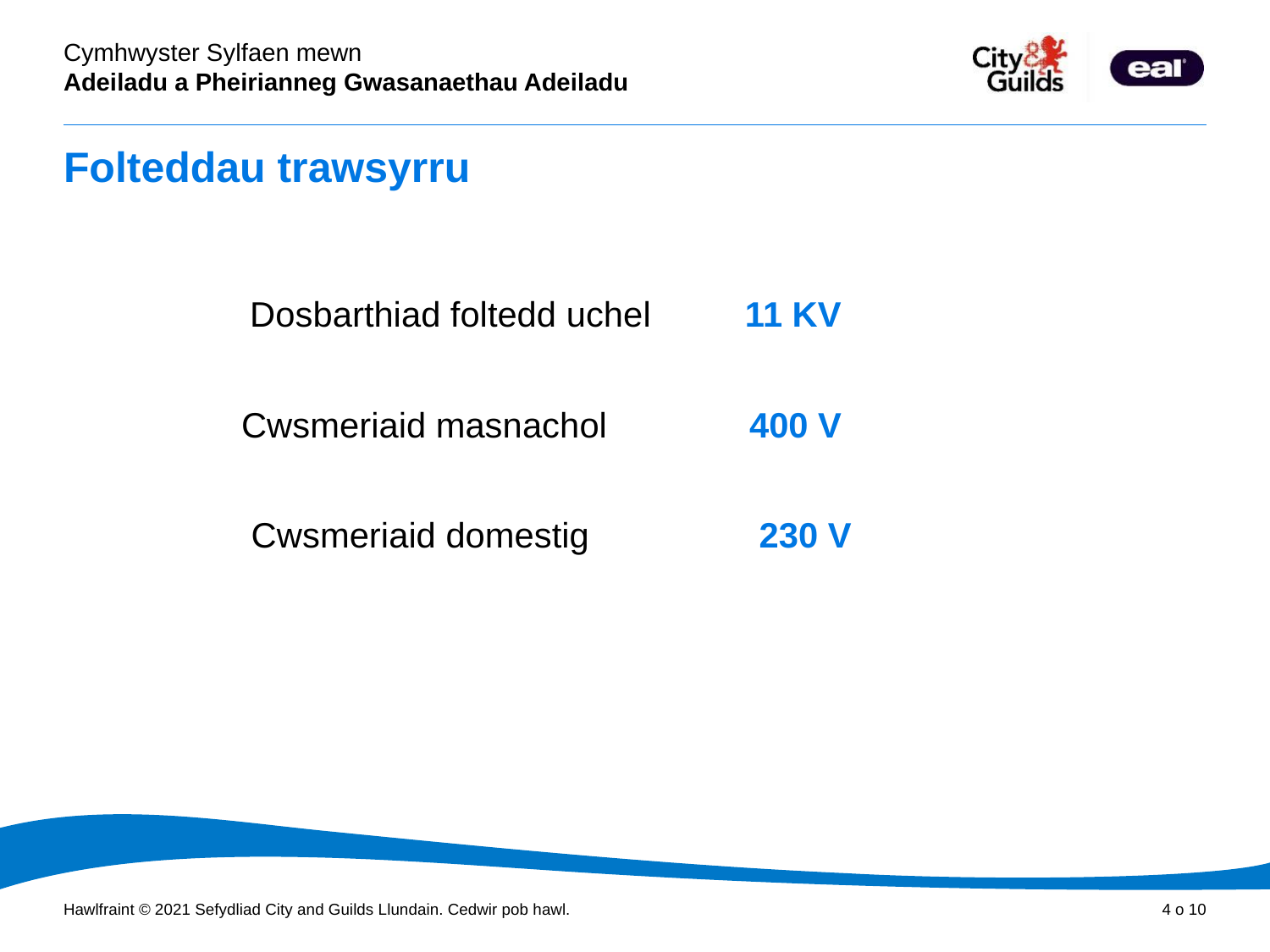

# Folteddau trawsyrru
                        Dosbarthiad foltedd uchel            11 KV
Cwsmeriaid masnachol		400 V
Cwsmeriaid domestig		230 V